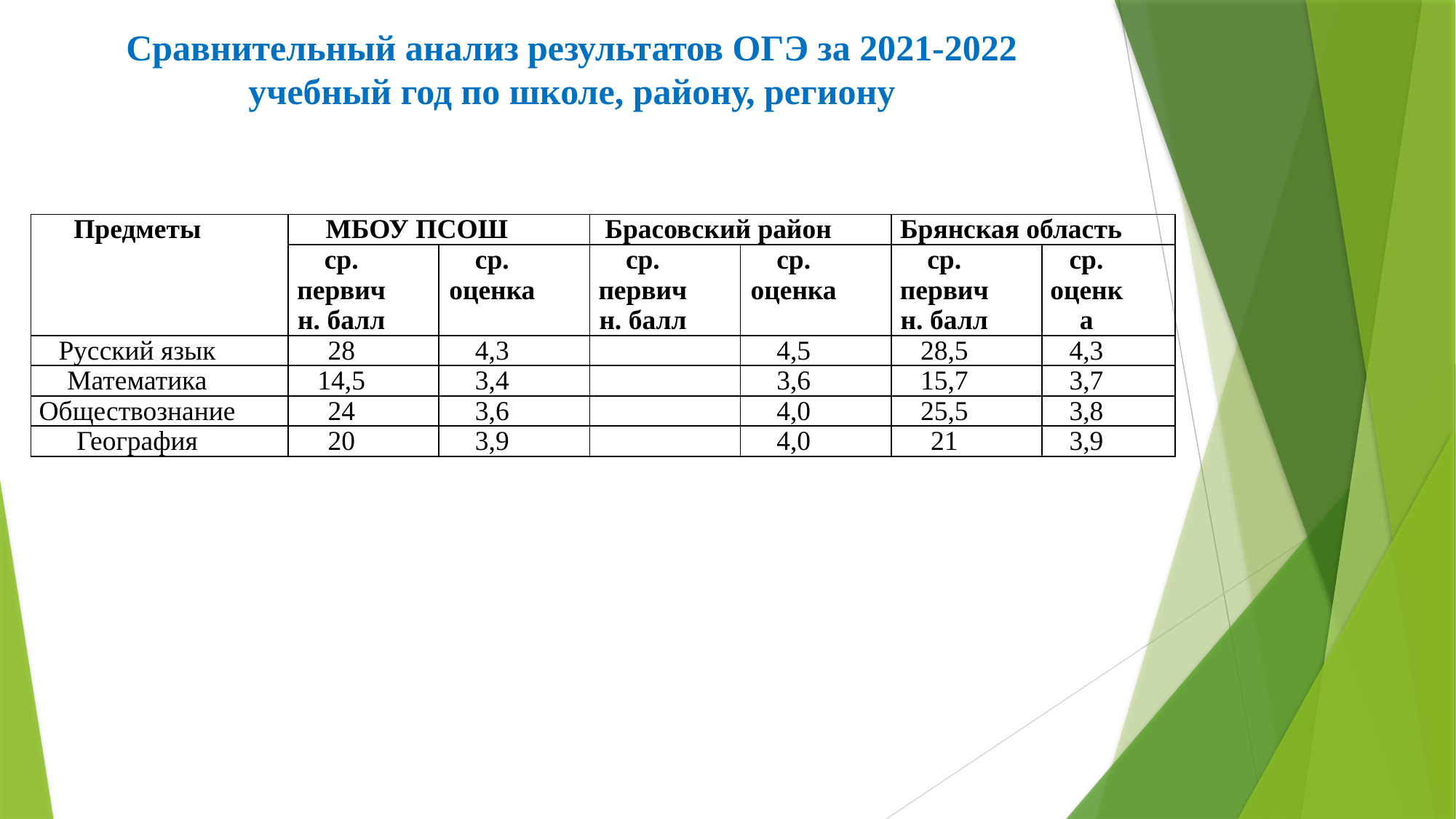

# Сравнительный анализ результатов ОГЭ за 2021-2022 учебный год по школе, району, региону
| Предметы | МБОУ ПСОШ |  | Брасовский район |  | Брянская область |  |
| --- | --- | --- | --- | --- | --- | --- |
|  | ср. первичн. балл | ср. оценка | ср. первичн. балл | ср. оценка | ср. первичн. балл | ср. оценка |
| Русский язык | 28 | 4,3 |  | 4,5 | 28,5 | 4,3 |
| Математика | 14,5 | 3,4 |  | 3,6 | 15,7 | 3,7 |
| Обществознание | 24 | 3,6 |  | 4,0 | 25,5 | 3,8 |
| География | 20 | 3,9 |  | 4,0 | 21 | 3,9 |